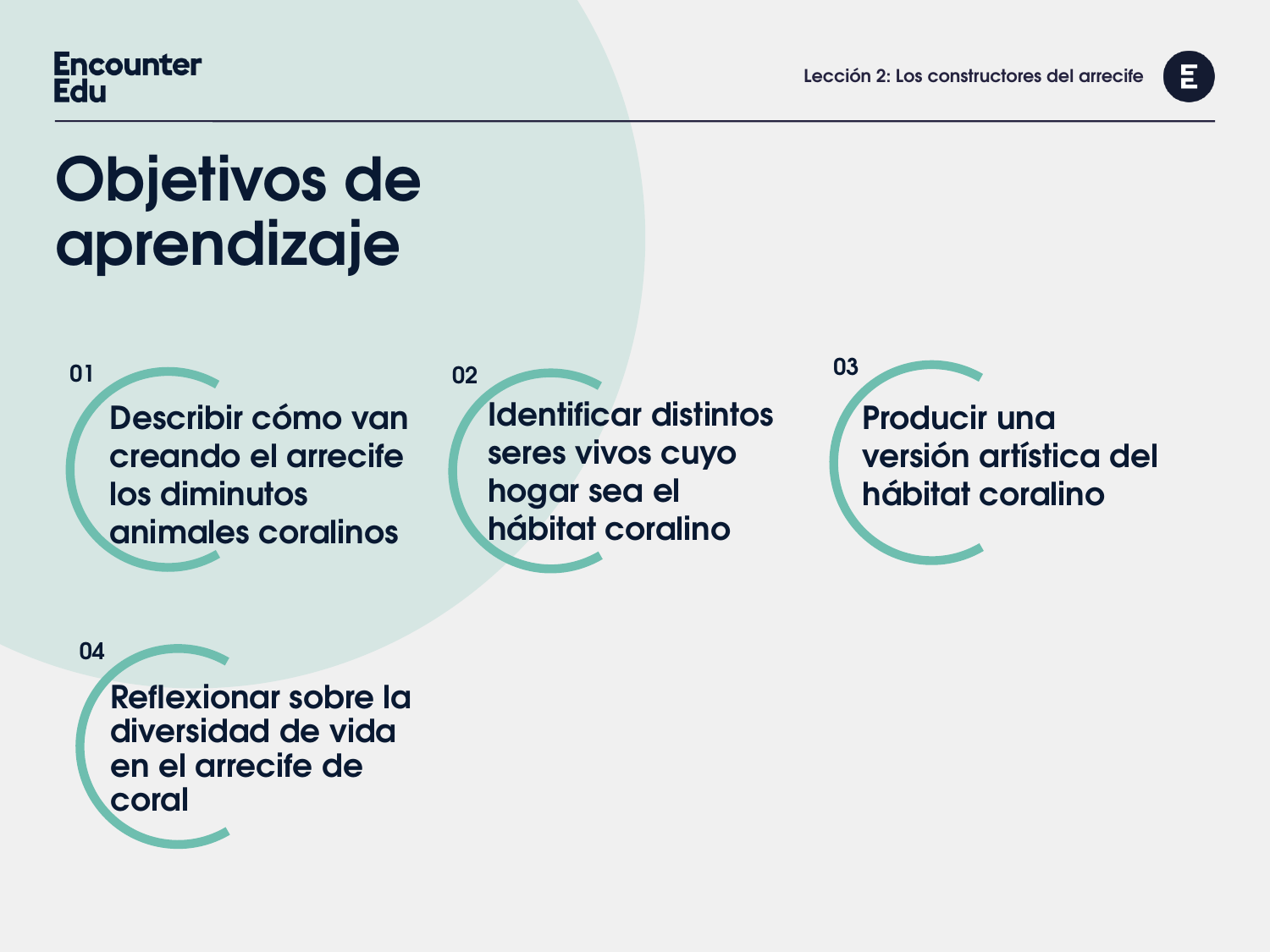

# Lección 2: Los constructores del arrecife
Objetivos de aprendizaje
Identificar distintos seres vivos cuyo hogar sea el hábitat coralino
Producir una versión artística del hábitat coralino
Describir cómo van creando el arrecife los diminutos animales coralinos
Reflexionar sobre la diversidad de vida en el arrecife de coral